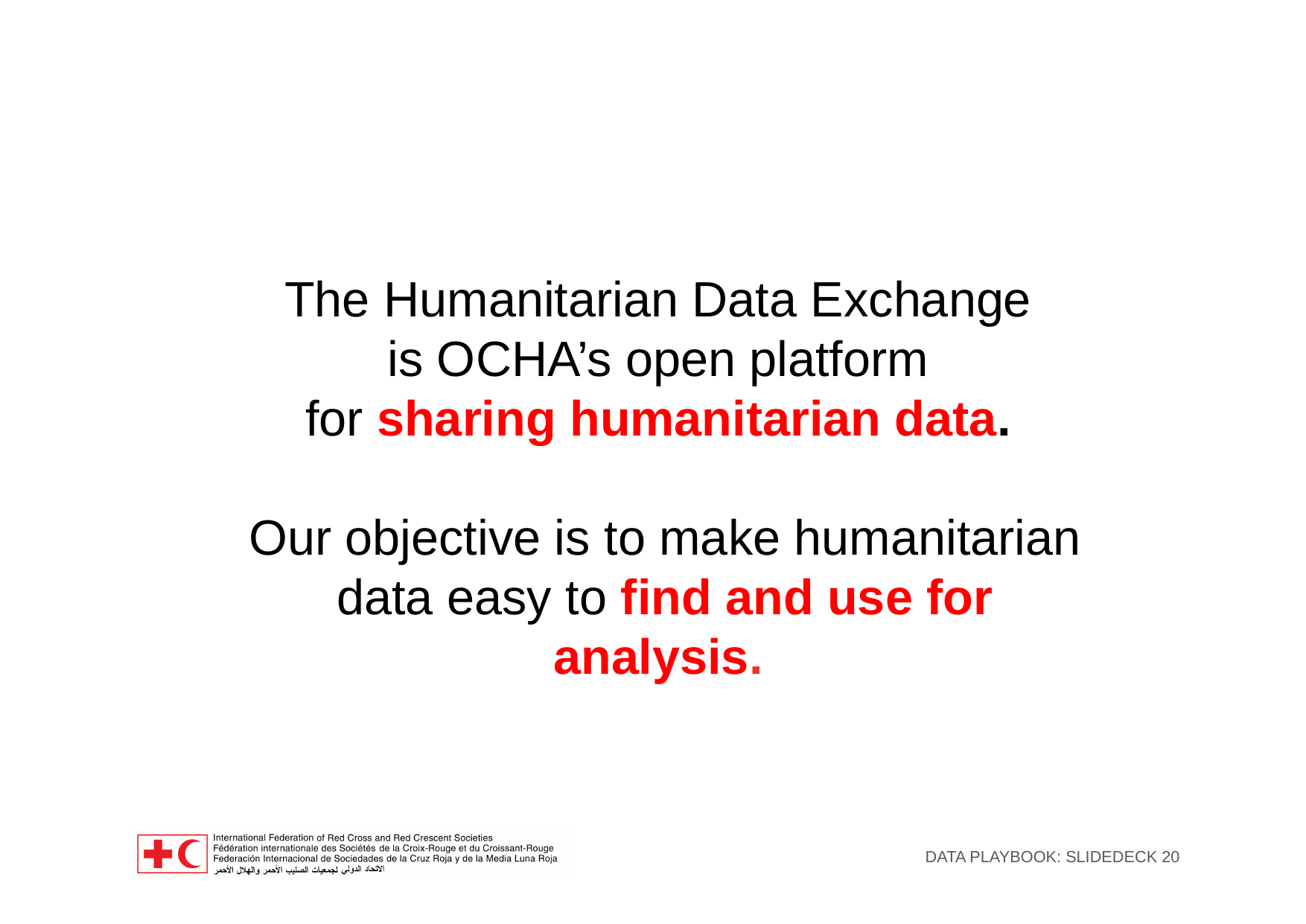

The Humanitarian Data Exchange
is OCHA’s open platform
for sharing humanitarian data.

Our objective is to make humanitarian data easy to find and use for analysis.